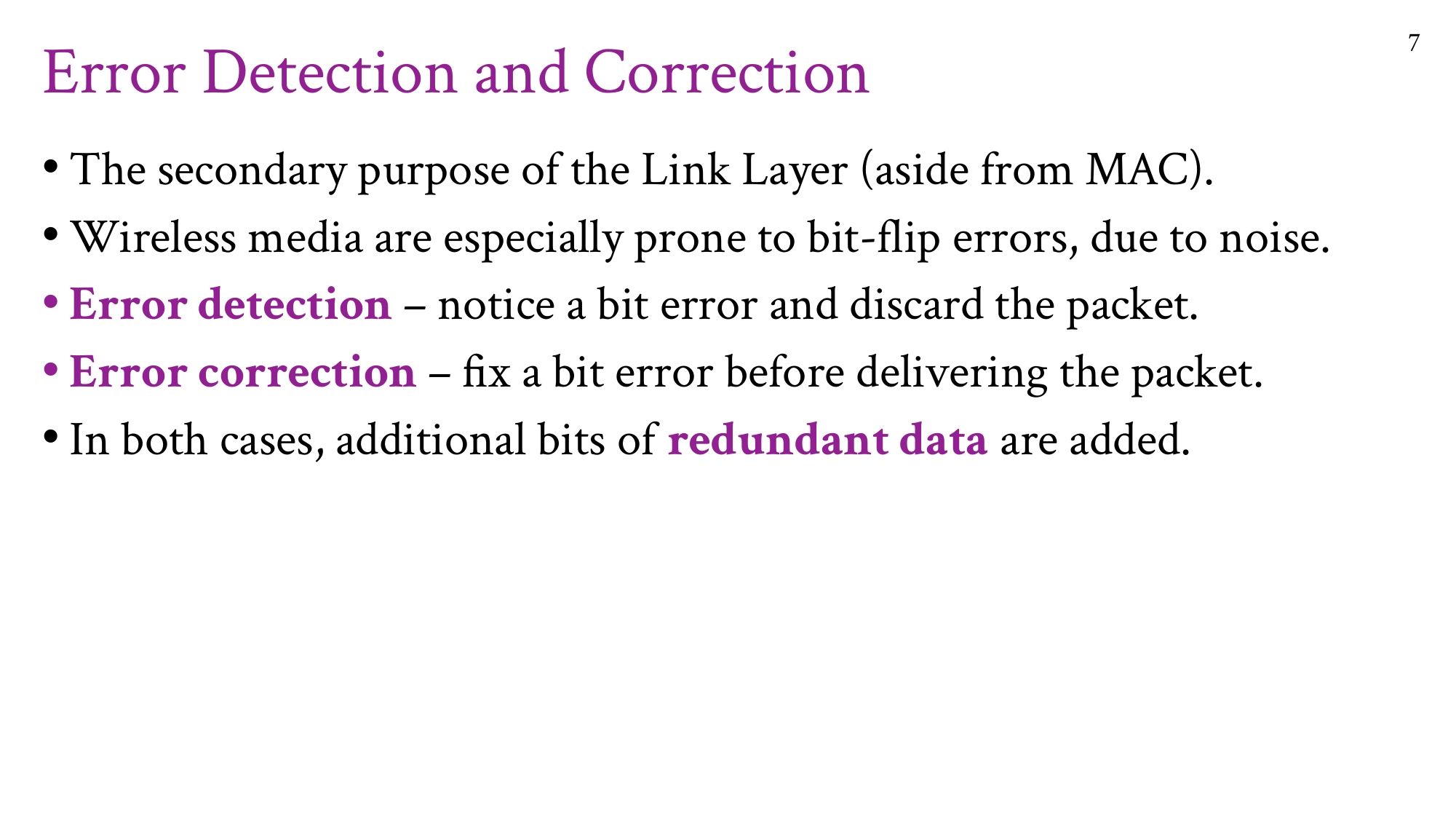

# Error Detection and Correction
The secondary purpose of the Link Layer (aside from MAC).
Wireless media are especially prone to bit-flip errors, due to noise.
Error detection – notice a bit error and discard the packet.
Error correction – fix a bit error before delivering the packet.
In both cases, additional bits of redundant data are added.